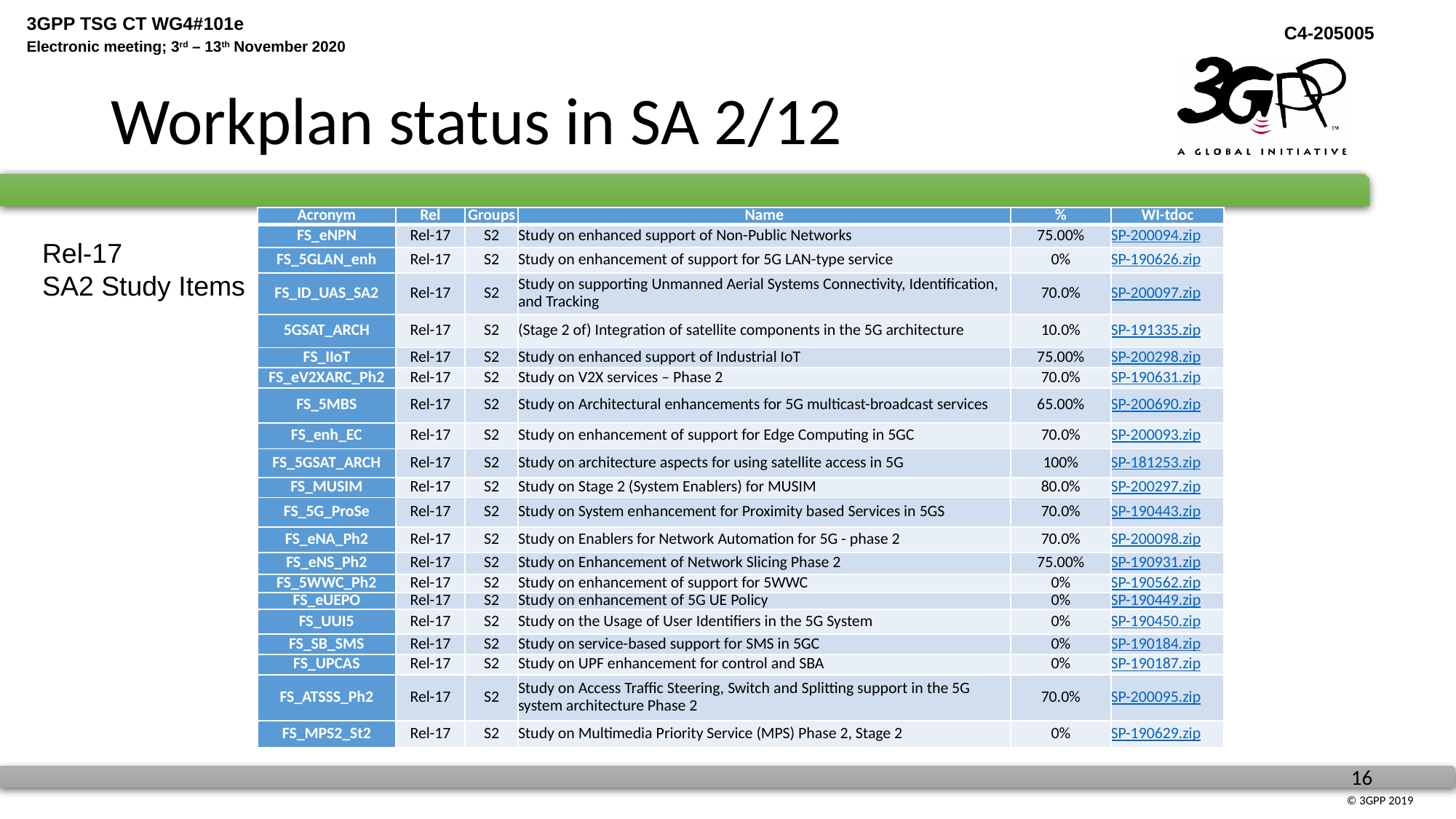

# Workplan status in SA 2/12
| Acronym | Rel | Groups | Name | % | WI-tdoc |
| --- | --- | --- | --- | --- | --- |
| FS\_eNPN | Rel-17 | S2 | Study on enhanced support of Non-Public Networks | 75.00% | SP-200094.zip |
| FS\_5GLAN\_enh | Rel-17 | S2 | Study on enhancement of support for 5G LAN-type service | 0% | SP-190626.zip |
| FS\_ID\_UAS\_SA2 | Rel-17 | S2 | Study on supporting Unmanned Aerial Systems Connectivity, Identification, and Tracking | 70.0% | SP-200097.zip |
| 5GSAT\_ARCH | Rel-17 | S2 | (Stage 2 of) Integration of satellite components in the 5G architecture | 10.0% | SP-191335.zip |
| FS\_IIoT | Rel-17 | S2 | Study on enhanced support of Industrial IoT | 75.00% | SP-200298.zip |
| FS\_eV2XARC\_Ph2 | Rel-17 | S2 | Study on V2X services – Phase 2 | 70.0% | SP-190631.zip |
| FS\_5MBS | Rel-17 | S2 | Study on Architectural enhancements for 5G multicast-broadcast services | 65.00% | SP-200690.zip |
| FS\_enh\_EC | Rel-17 | S2 | Study on enhancement of support for Edge Computing in 5GC | 70.0% | SP-200093.zip |
| FS\_5GSAT\_ARCH | Rel-17 | S2 | Study on architecture aspects for using satellite access in 5G | 100% | SP-181253.zip |
| FS\_MUSIM | Rel-17 | S2 | Study on Stage 2 (System Enablers) for MUSIM | 80.0% | SP-200297.zip |
| FS\_5G\_ProSe | Rel-17 | S2 | Study on System enhancement for Proximity based Services in 5GS | 70.0% | SP-190443.zip |
| FS\_eNA\_Ph2 | Rel-17 | S2 | Study on Enablers for Network Automation for 5G - phase 2 | 70.0% | SP-200098.zip |
| FS\_eNS\_Ph2 | Rel-17 | S2 | Study on Enhancement of Network Slicing Phase 2 | 75.00% | SP-190931.zip |
| FS\_5WWC\_Ph2 | Rel-17 | S2 | Study on enhancement of support for 5WWC | 0% | SP-190562.zip |
| FS\_eUEPO | Rel-17 | S2 | Study on enhancement of 5G UE Policy | 0% | SP-190449.zip |
| FS\_UUI5 | Rel-17 | S2 | Study on the Usage of User Identifiers in the 5G System | 0% | SP-190450.zip |
| FS\_SB\_SMS | Rel-17 | S2 | Study on service-based support for SMS in 5GC | 0% | SP-190184.zip |
| FS\_UPCAS | Rel-17 | S2 | Study on UPF enhancement for control and SBA | 0% | SP-190187.zip |
| FS\_ATSSS\_Ph2 | Rel-17 | S2 | Study on Access Traffic Steering, Switch and Splitting support in the 5G system architecture Phase 2 | 70.0% | SP-200095.zip |
| FS\_MPS2\_St2 | Rel-17 | S2 | Study on Multimedia Priority Service (MPS) Phase 2, Stage 2 | 0% | SP-190629.zip |
Rel-17
SA2 Study Items